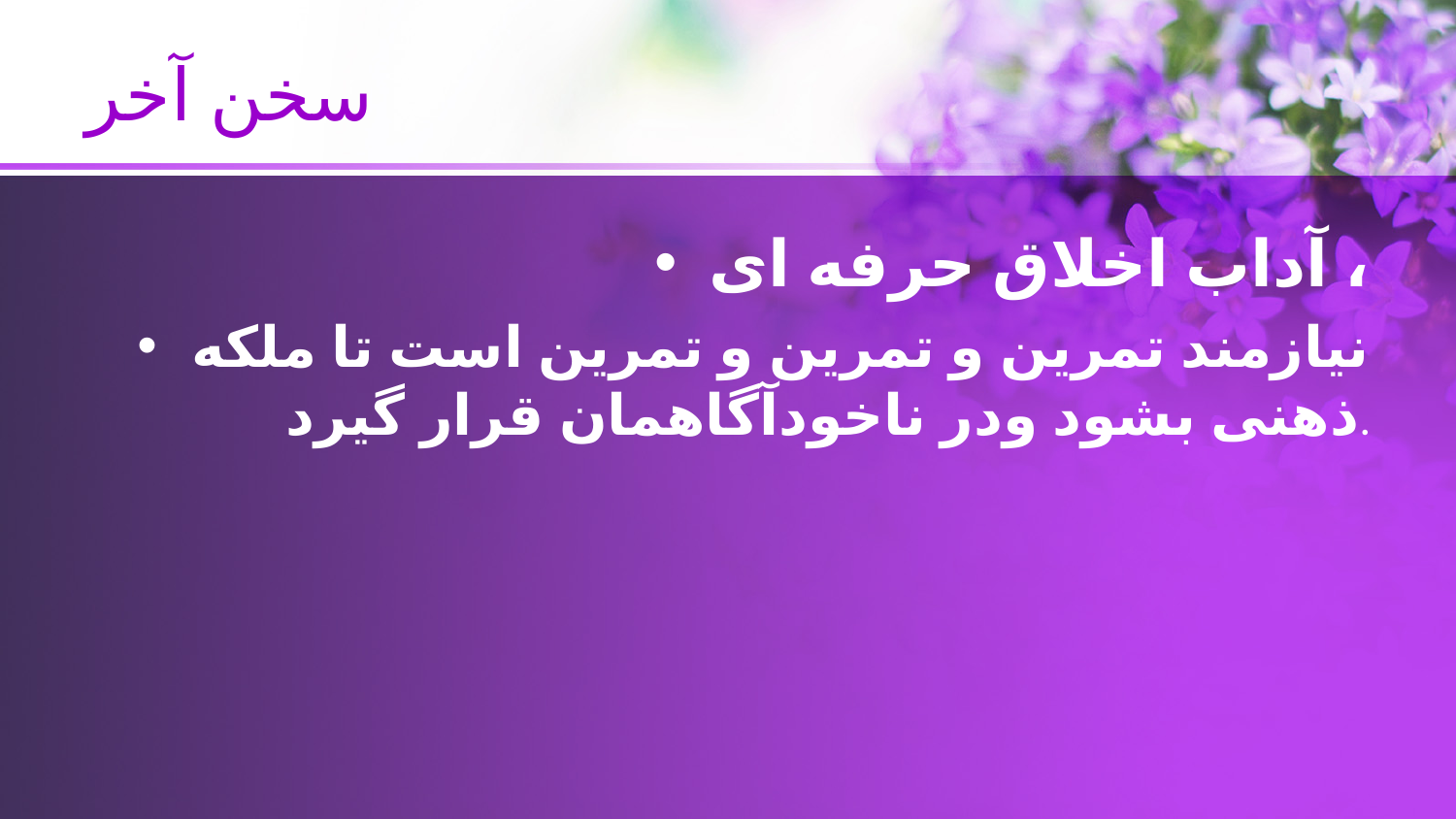

# سخن آخر
آداب اخلاق حرفه ای ،
نیازمند تمرین و تمرین و تمرین است تا ملکه ذهنی بشود ودر ناخودآگاهمان قرار گیرد.